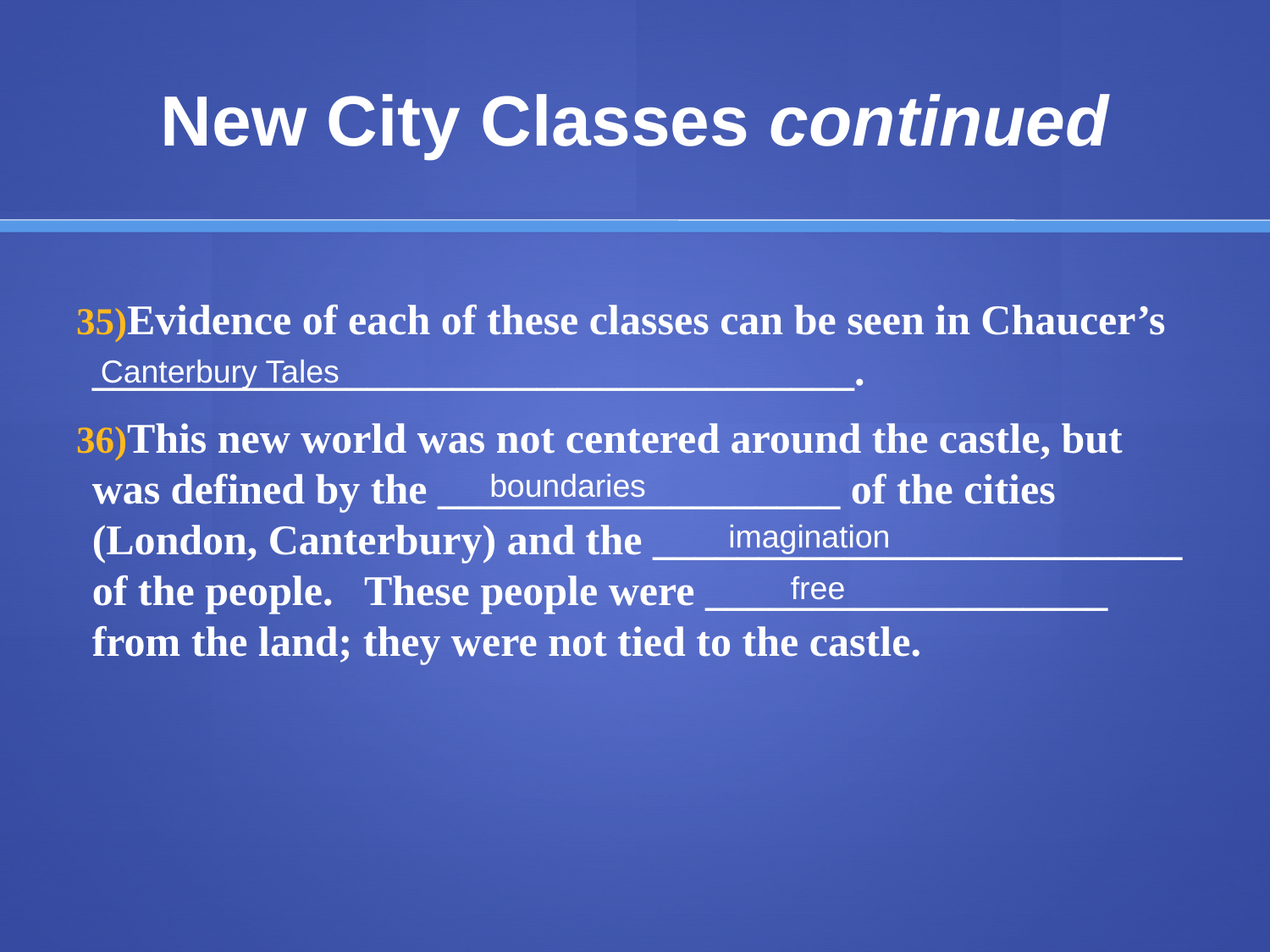

# New City Classes continued
Evidence of each of these classes can be seen in Chaucer’s ____________________________________.
This new world was not centered around the castle, but was defined by the ___________________ of the cities (London, Canterbury) and the _________________________ of the people.   These people were ___________________ from the land; they were not tied to the castle.

Canterbury Tales
boundaries
imagination
free